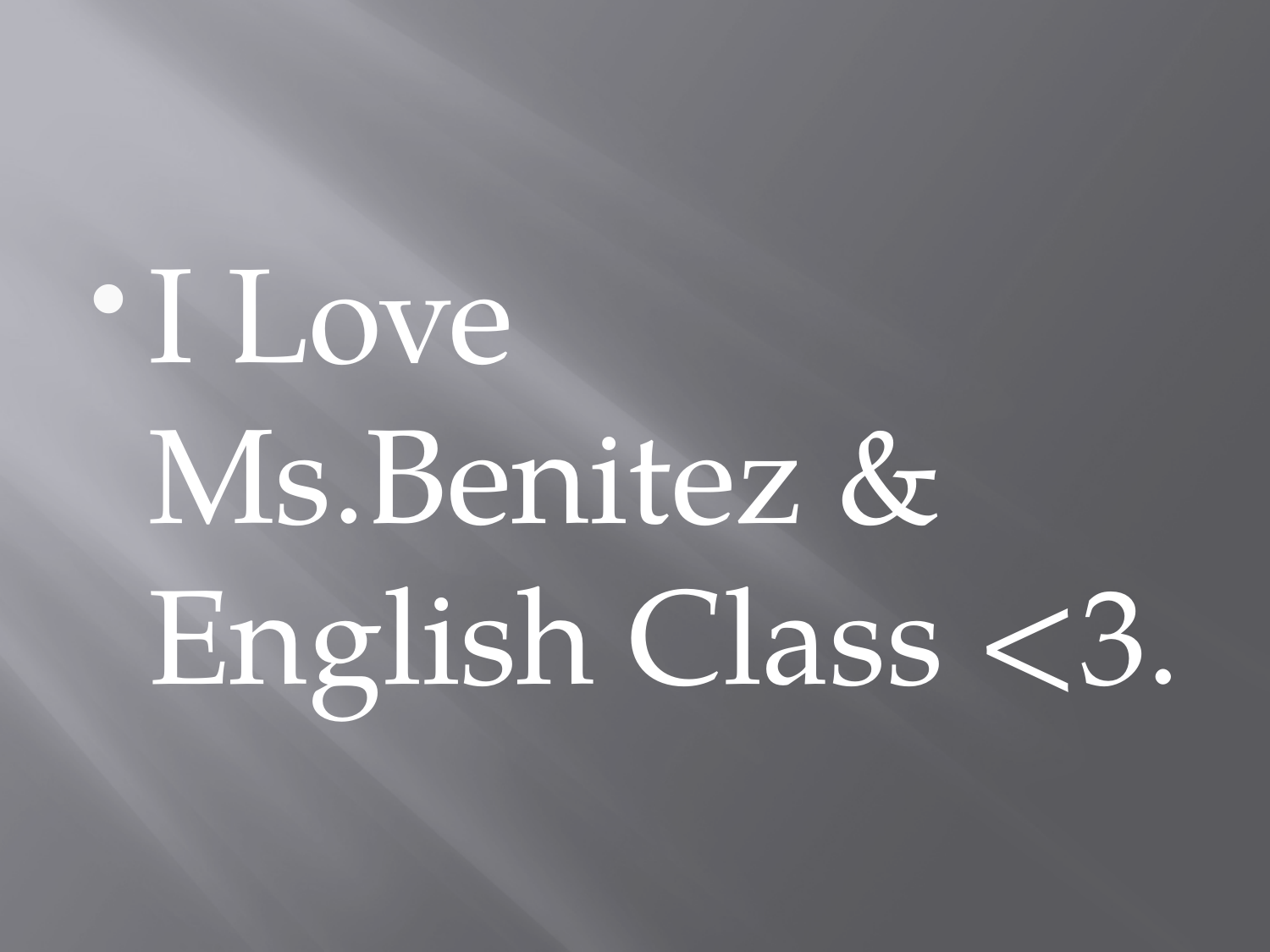

#
I Love Ms.Benitez & English Class <3.